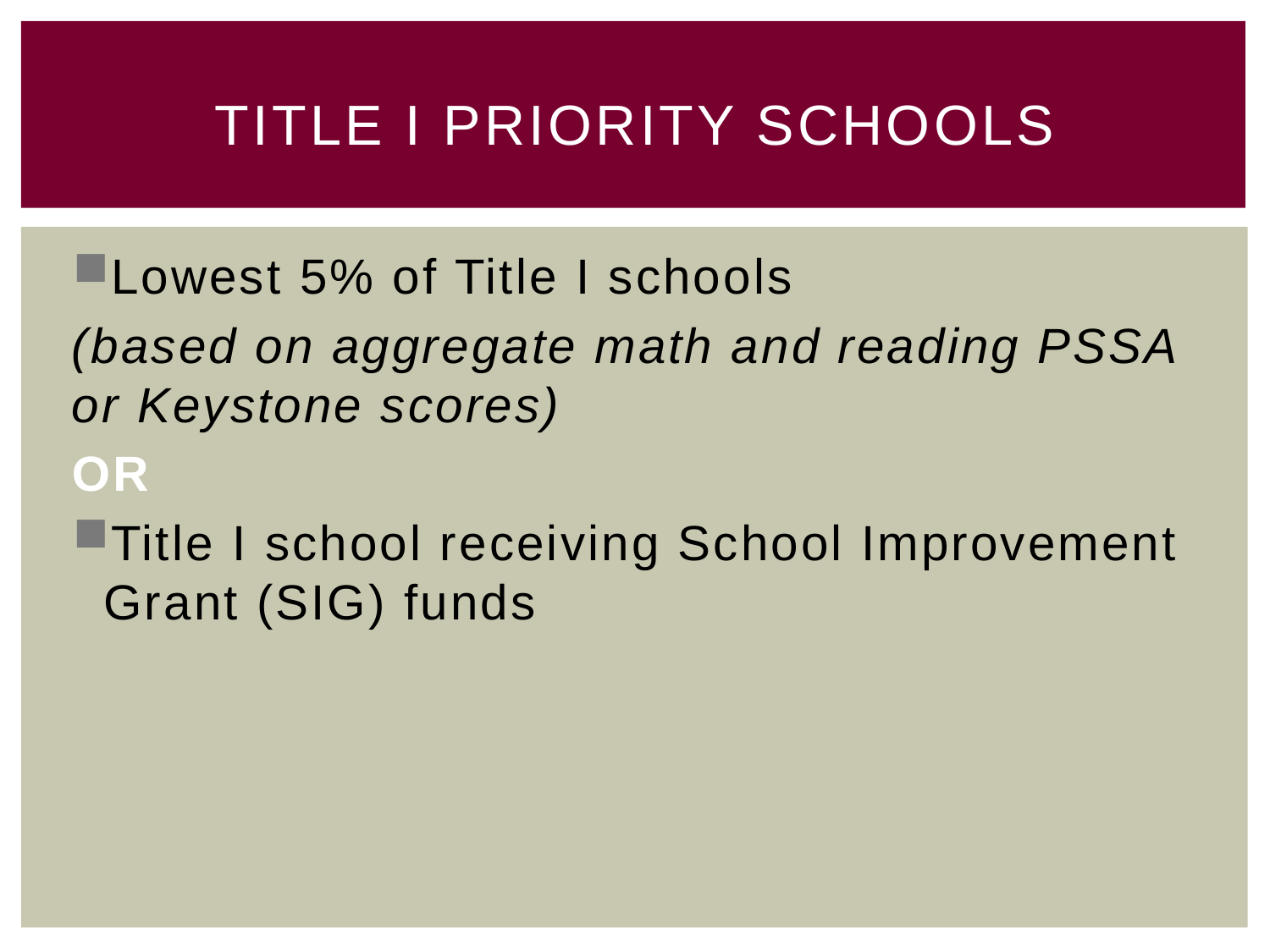

# Title I PRIORITY Schools
Lowest 5% of Title I schools
(based on aggregate math and reading PSSA or Keystone scores)
OR
Title I school receiving School Improvement Grant (SIG) funds